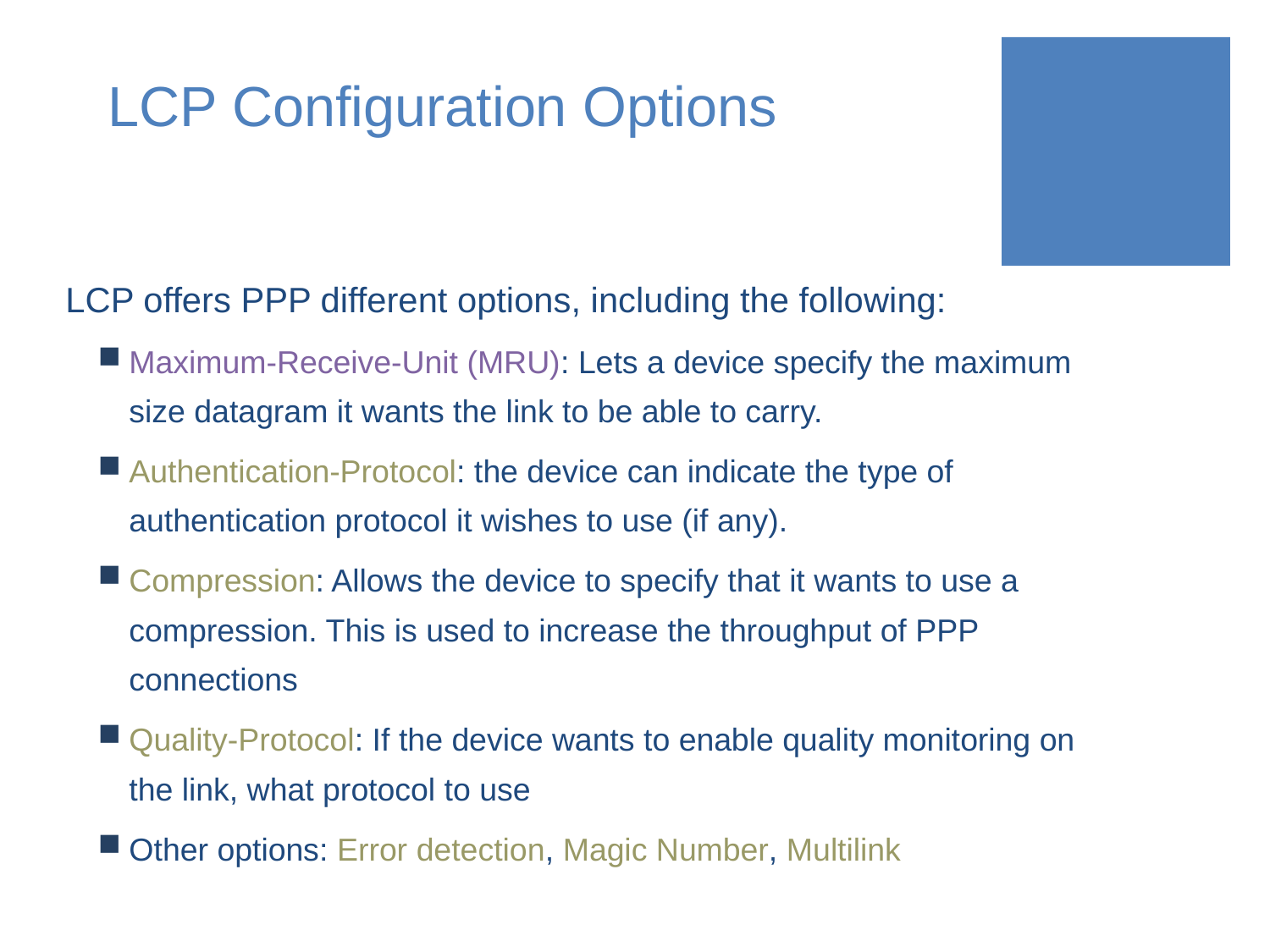

# LCP Configuration Options
LCP offers PPP different options, including the following:
Maximum-Receive-Unit (MRU): Lets a device specify the maximum size datagram it wants the link to be able to carry.
Authentication-Protocol: the device can indicate the type of authentication protocol it wishes to use (if any).
Compression: Allows the device to specify that it wants to use a compression. This is used to increase the throughput of PPP connections
Quality-Protocol: If the device wants to enable quality monitoring on the link, what protocol to use
Other options: Error detection, Magic Number, Multilink